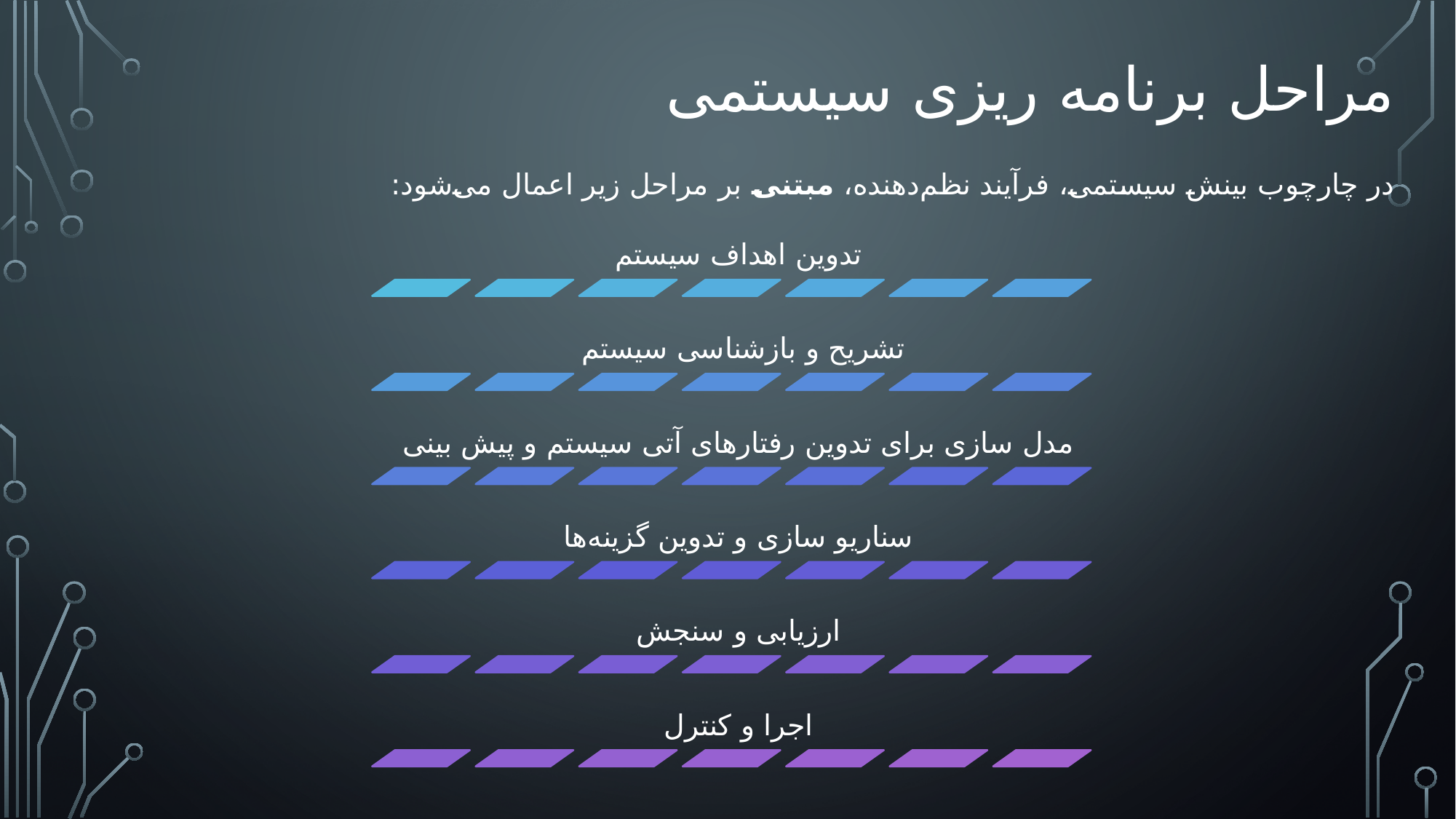

# مراحل برنامه ریزی سیستمی
در چارچوب بینش سیستمی، فرآیند نظم‌دهنده، مبتنی بر مراحل زیر اعمال می‌شود:
تدوین اهداف سیستم
تشریح و بازشناسی سیستم
مدل سازی برای تدوین رفتارهای آتی سیستم و پیش بینی
سناریو سازی و تدوین گزینه‌ها
ارزیابی و سنجش
اجرا و کنترل